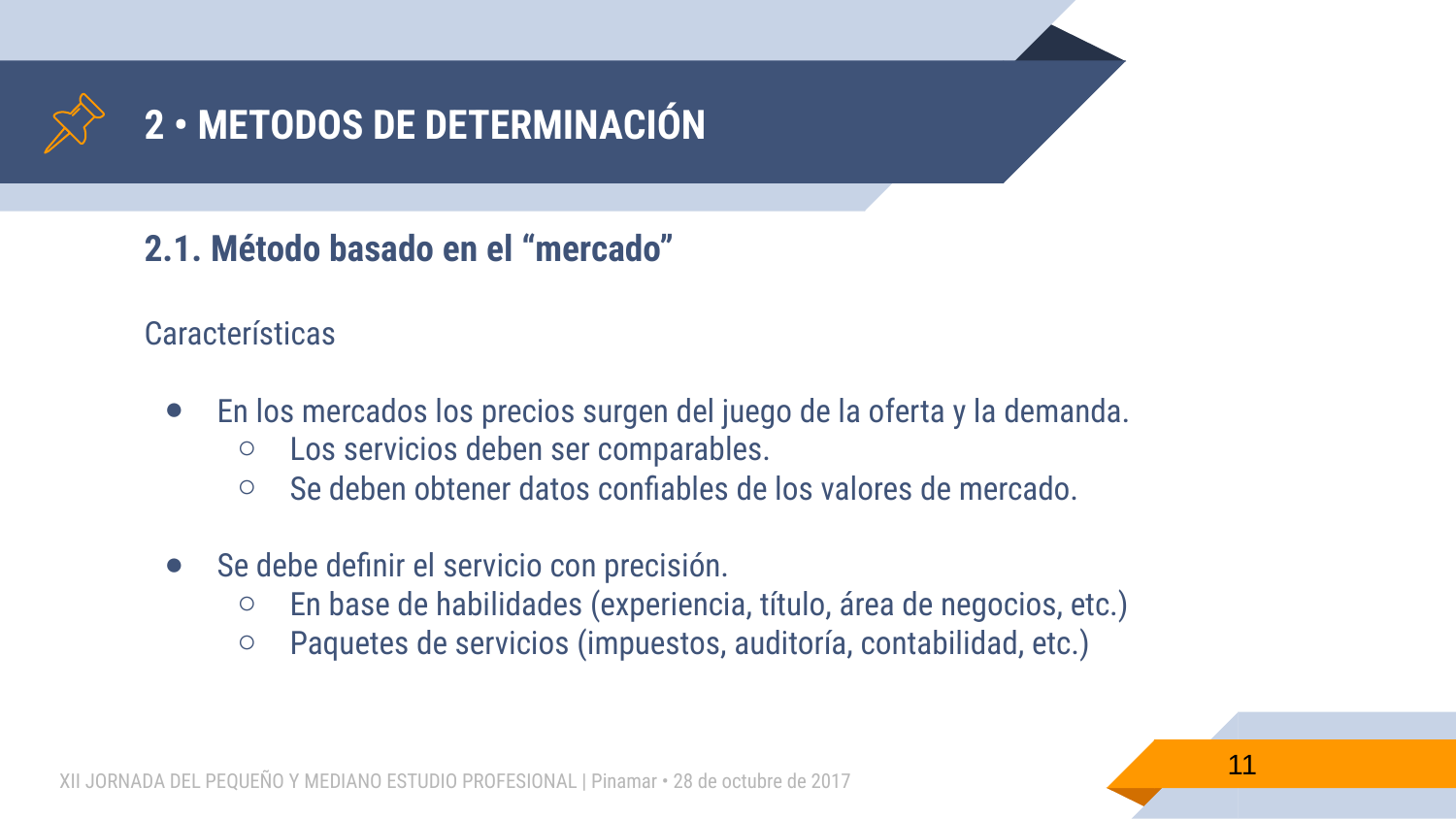

# 2 • METODOS DE DETERMINACIÓN

2.1. Método basado en el “mercado”

Características

En los mercados los precios surgen del juego de la oferta y la demanda.
Los servicios deben ser comparables.
Se deben obtener datos confiables de los valores de mercado.
Se debe definir el servicio con precisión.
En base de habilidades (experiencia, título, área de negocios, etc.)
Paquetes de servicios (impuestos, auditoría, contabilidad, etc.)
11